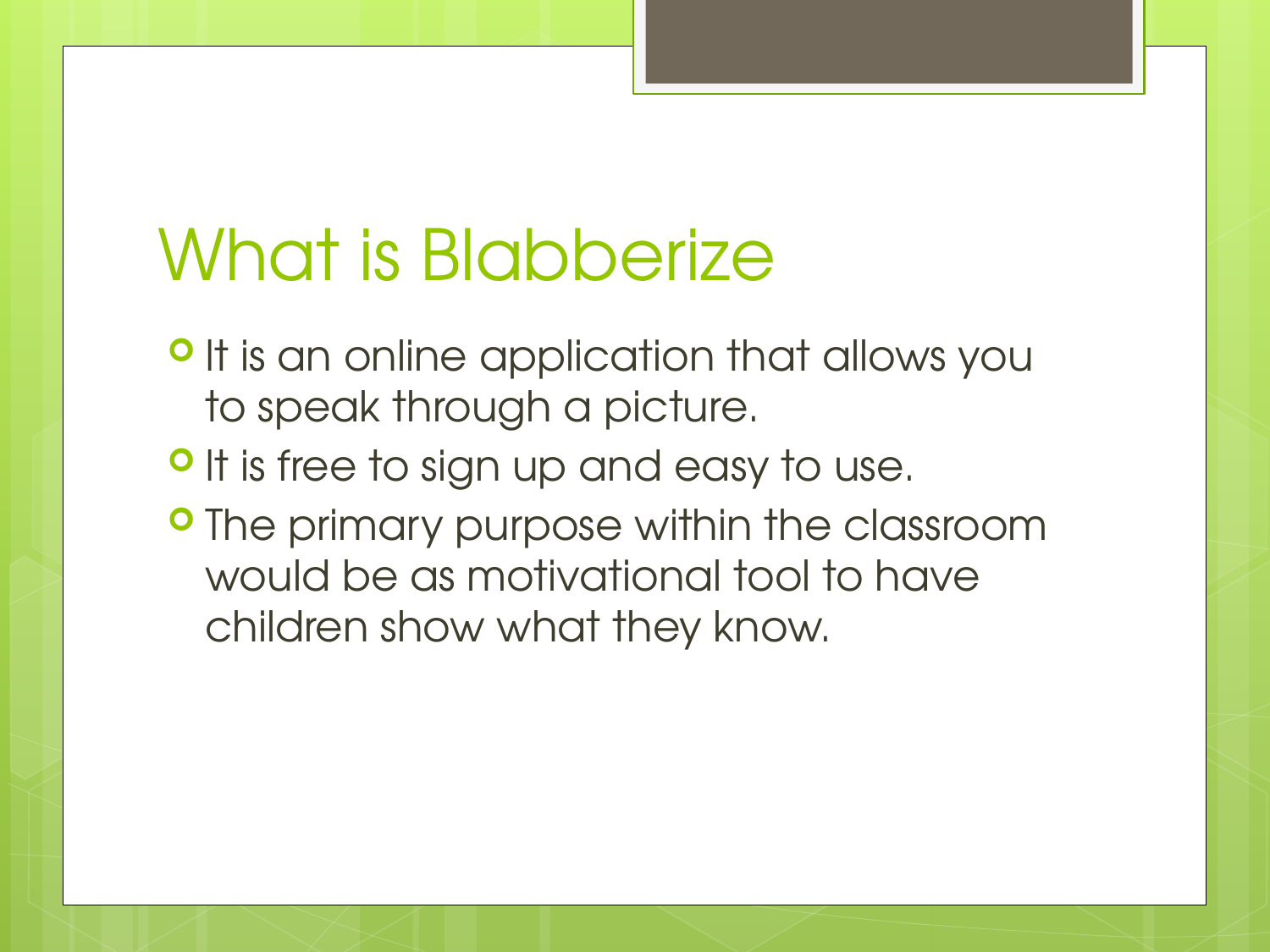

# What is Blabberize
It is an online application that allows you to speak through a picture.
It is free to sign up and easy to use.
The primary purpose within the classroom would be as motivational tool to have children show what they know.